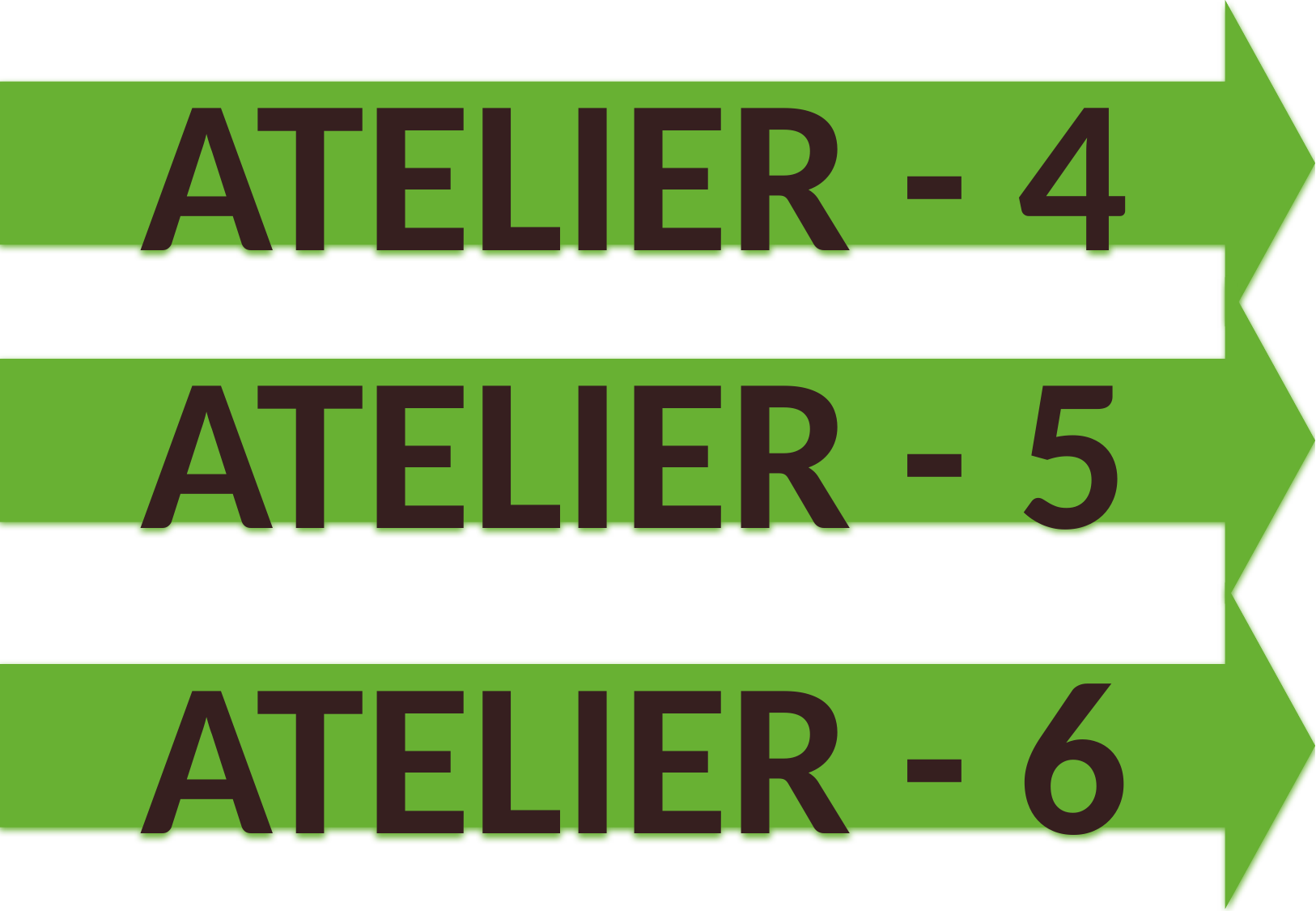

ATELIER - 4
ATELIER - 5

ATELIER - 6